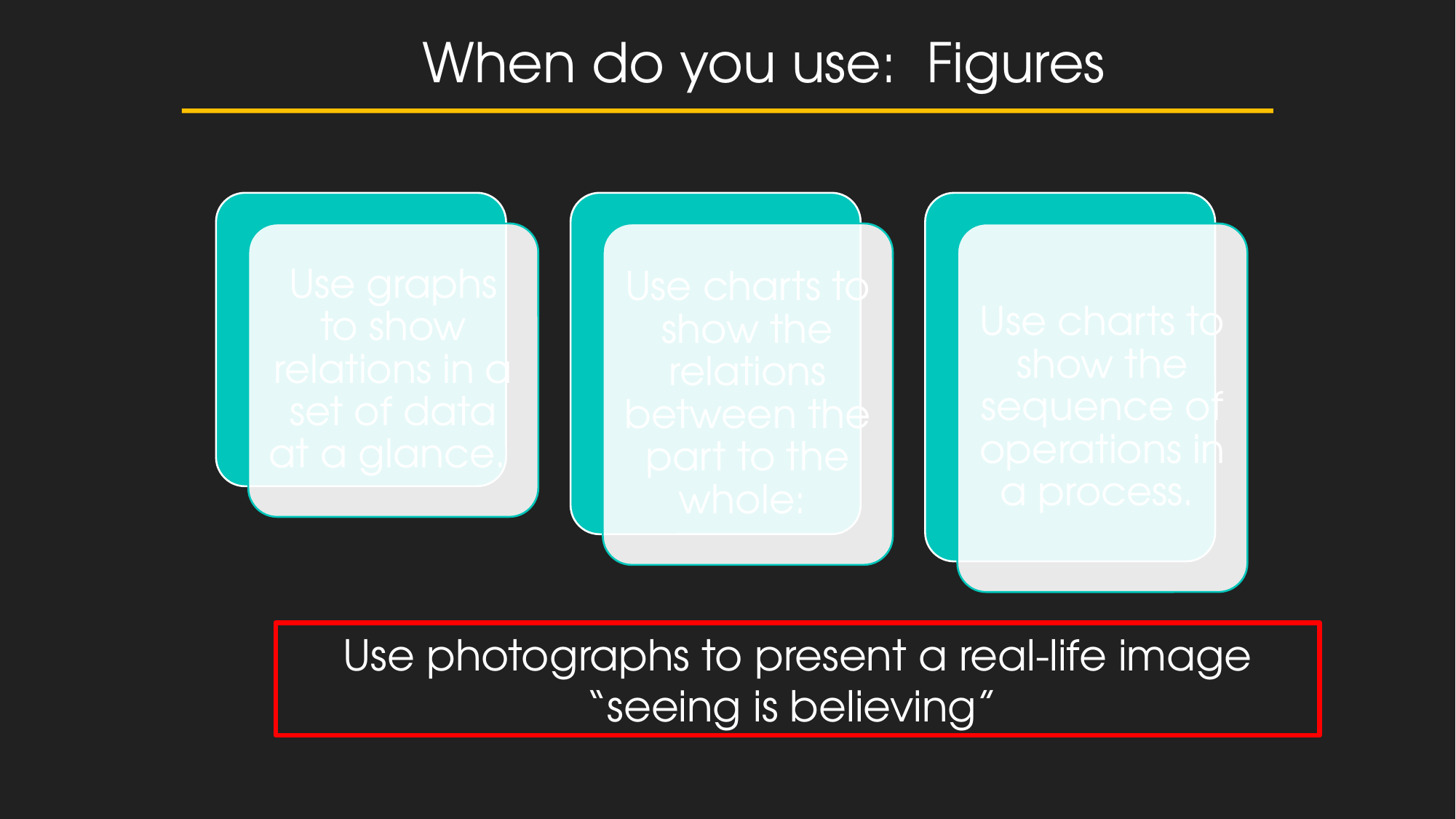

When do you use:  Figures

Use graphs to show relations in a set of data at a glance.
Use charts to show the relations between the part to the whole:
Use charts to show the sequence of operations in a process.
Use photographs to present a real-life image
“seeing is believing”